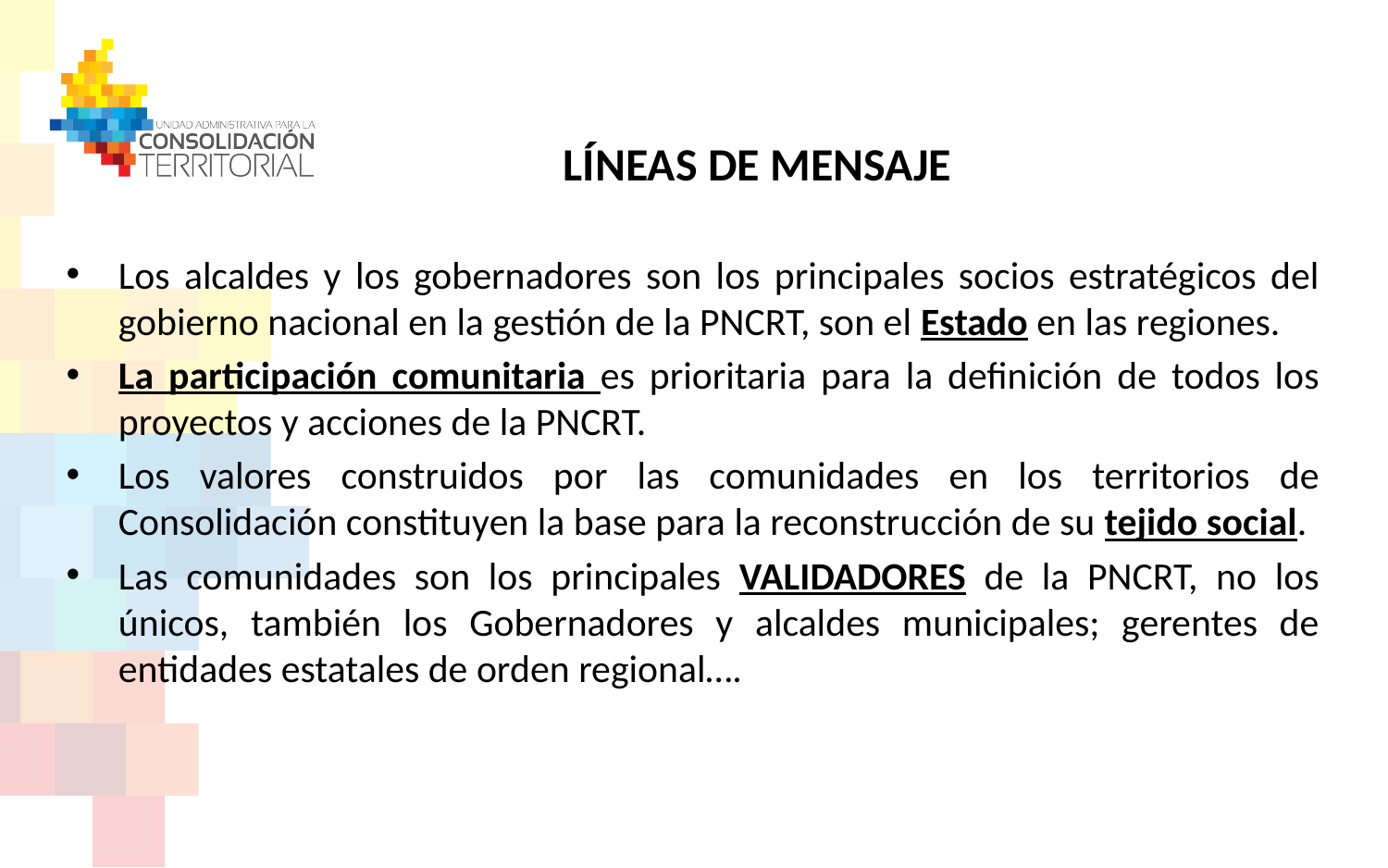

LÍNEAS DE MENSAJE
Los alcaldes y los gobernadores son los principales socios estratégicos del gobierno nacional en la gestión de la PNCRT, son el Estado en las regiones.
La participación comunitaria es prioritaria para la definición de todos los proyectos y acciones de la PNCRT.
Los valores construidos por las comunidades en los territorios de Consolidación constituyen la base para la reconstrucción de su tejido social.
Las comunidades son los principales VALIDADORES de la PNCRT, no los únicos, también los Gobernadores y alcaldes municipales; gerentes de entidades estatales de orden regional….